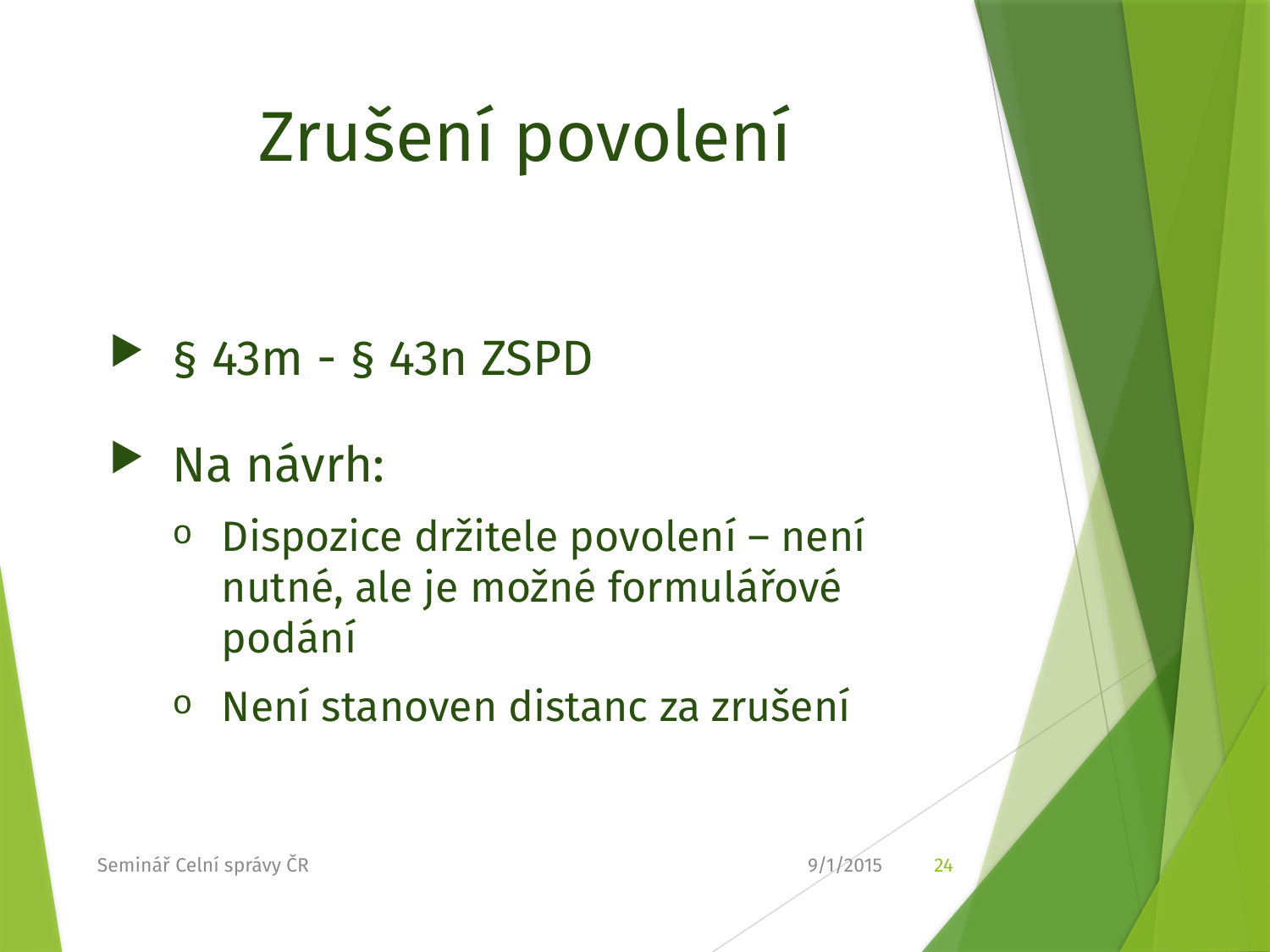

# Zrušení povolení
§ 43m - § 43n ZSPD
Na návrh:
Dispozice držitele povolení – není nutné, ale je možné formulářové podání
Není stanoven distanc za zrušení

Seminář Celní správy ČR
9/1/2015
24